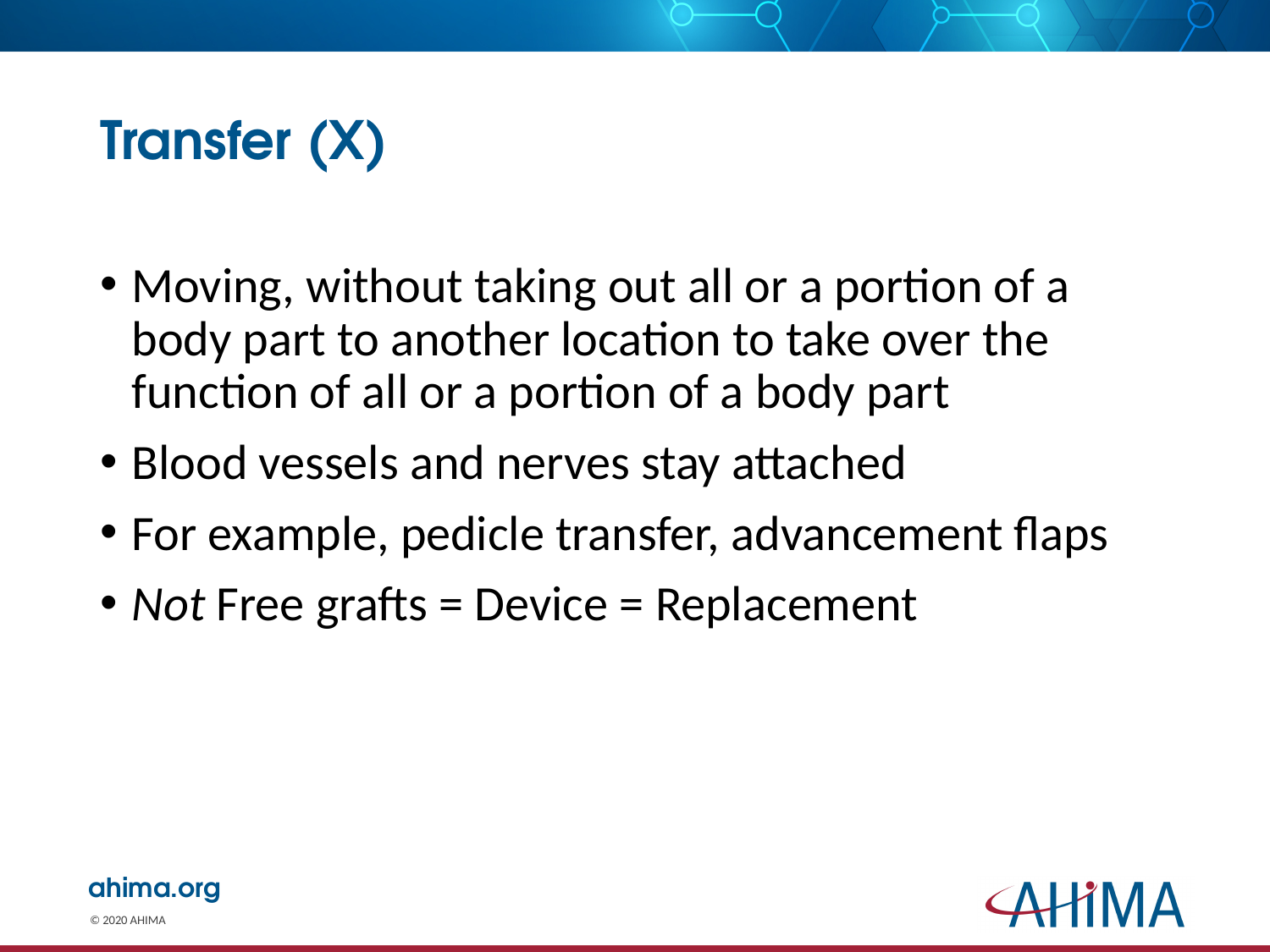

# Transfer (X)
Moving, without taking out all or a portion of a body part to another location to take over the function of all or a portion of a body part
Blood vessels and nerves stay attached
For example, pedicle transfer, advancement flaps
Not Free grafts = Device = Replacement